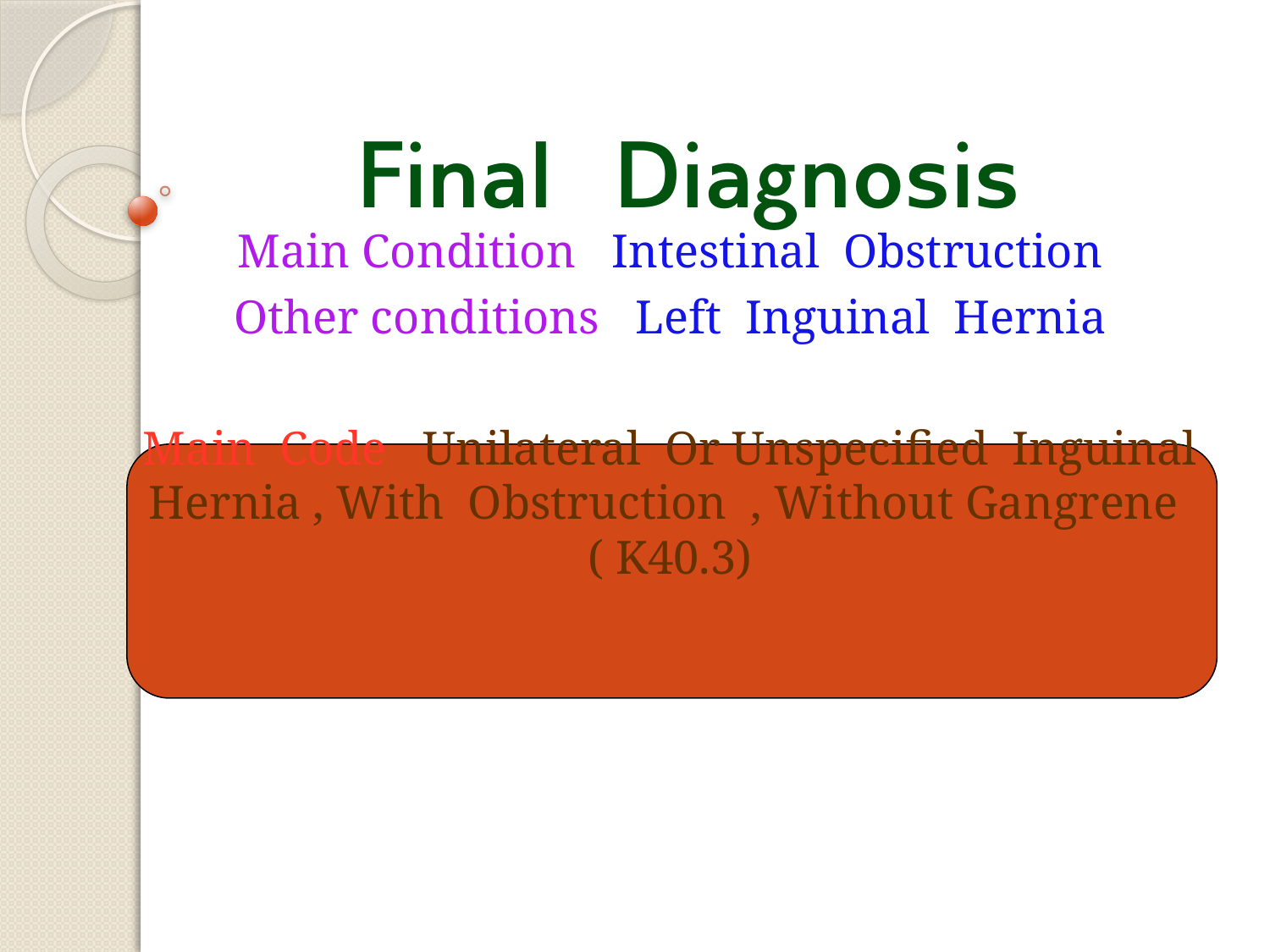

# Final  Diagnosis
 Main Condition   Intestinal  Obstruction
 Other conditions   Left  Inguinal  Hernia

Main  Code   Unilateral  Or Unspecified  Inguinal Hernia , With  Obstruction  , Without Gangrene  ( K40.3)